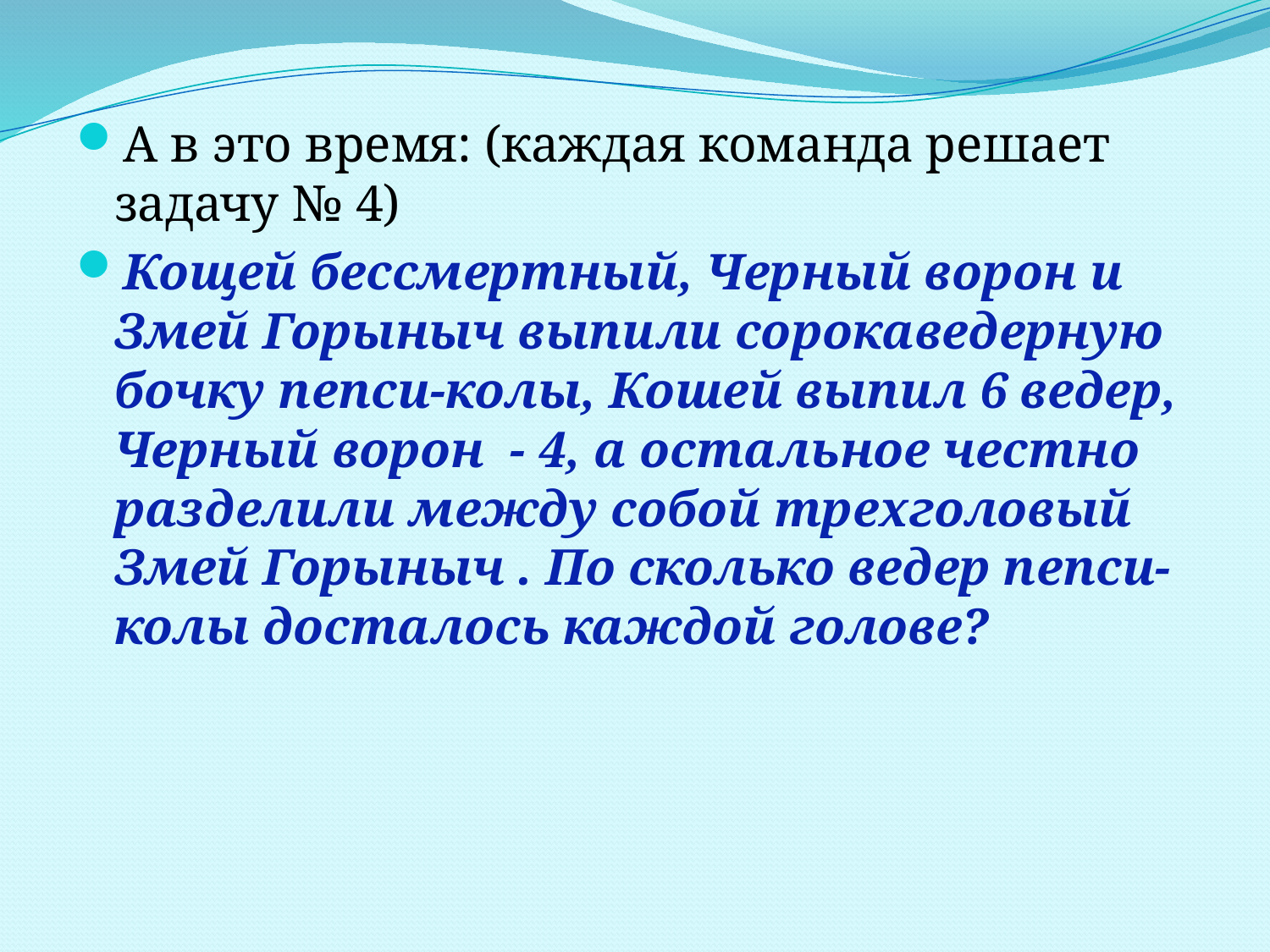

А в это время: (каждая команда решает задачу № 4)
Кощей бессмертный, Черный ворон и Змей Горыныч выпили сорокаведерную бочку пепси-колы, Кошей выпил 6 ведер, Черный ворон  - 4, а остальное честно разделили между собой трехголовый Змей Горыныч . По сколько ведер пепси-колы досталось каждой голове?